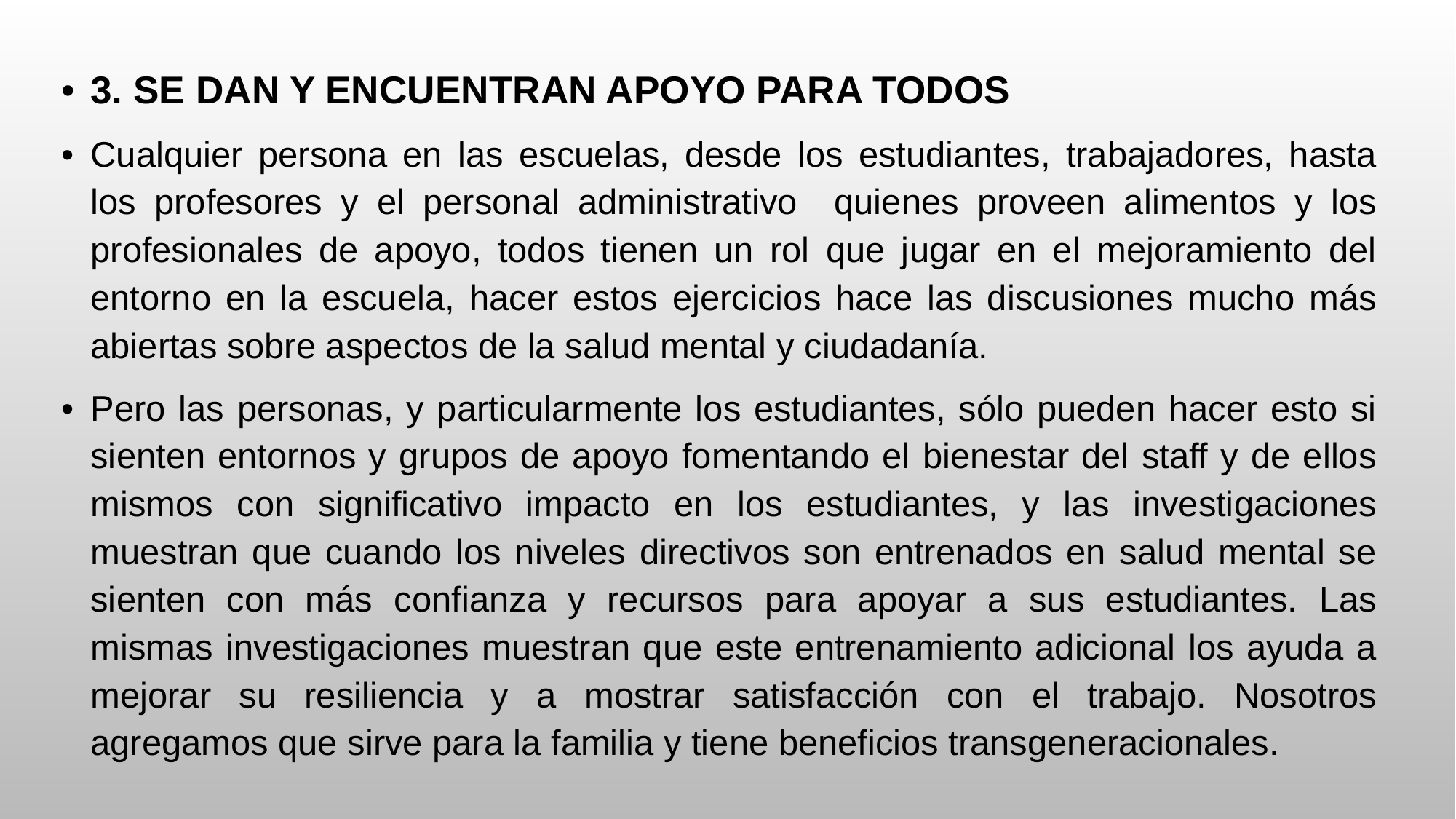

3. se dan y encuentran apoyo para todos
Cualquier persona en las escuelas, desde los estudiantes, trabajadores, hasta los profesores y el personal administrativo  quienes proveen alimentos y los profesionales de apoyo, todos tienen un rol que jugar en el mejoramiento del entorno en la escuela, hacer estos ejercicios hace las discusiones mucho más abiertas sobre aspectos de la salud mental y ciudadanía.
Pero las personas, y particularmente los estudiantes, sólo pueden hacer esto si sienten entornos y grupos de apoyo fomentando el bienestar del staff y de ellos mismos con significativo impacto en los estudiantes, y las investigaciones muestran que cuando los niveles directivos son entrenados en salud mental se sienten con más confianza y recursos para apoyar a sus estudiantes. Las mismas investigaciones muestran que este entrenamiento adicional los ayuda a mejorar su resiliencia y a mostrar satisfacción con el trabajo. Nosotros agregamos que sirve para la familia y tiene beneficios transgeneracionales.